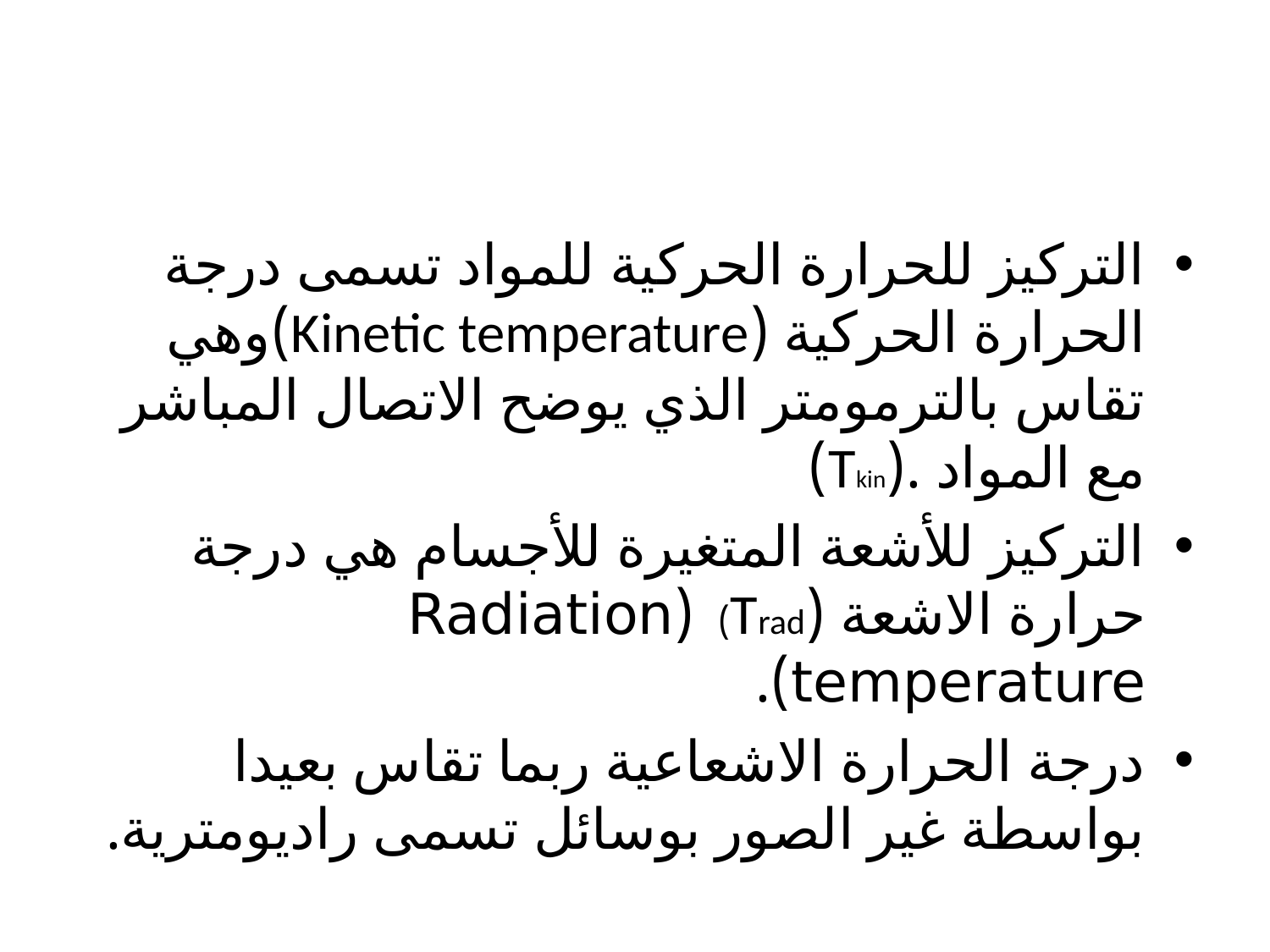

التركيز للحرارة الحركية للمواد تسمى درجة الحرارة الحركية (Kinetic temperature)وهي تقاس بالترمومتر الذي يوضح الاتصال المباشر مع المواد .(Tkin)
التركيز للأشعة المتغيرة للأجسام هي درجة حرارة الاشعة (Trad)  (Radiation temperature).
درجة الحرارة الاشعاعية ربما تقاس بعيدا بواسطة غير الصور بوسائل تسمى راديومترية.